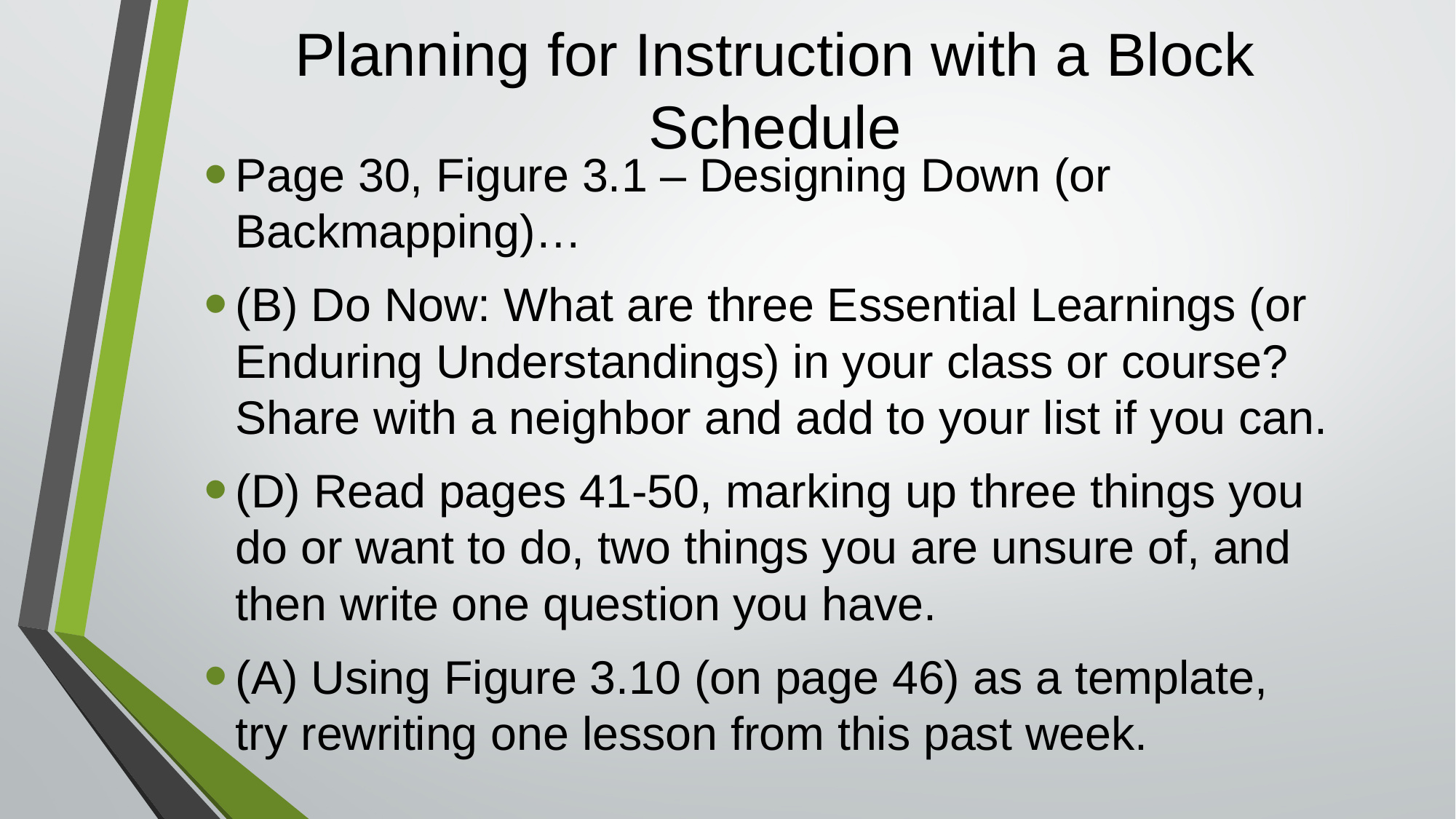

# Planning for Instruction with a Block Schedule
Page 30, Figure 3.1 – Designing Down (or Backmapping)…
(B) Do Now: What are three Essential Learnings (or Enduring Understandings) in your class or course? Share with a neighbor and add to your list if you can.
(D) Read pages 41-50, marking up three things you do or want to do, two things you are unsure of, and then write one question you have.
(A) Using Figure 3.10 (on page 46) as a template, try rewriting one lesson from this past week.